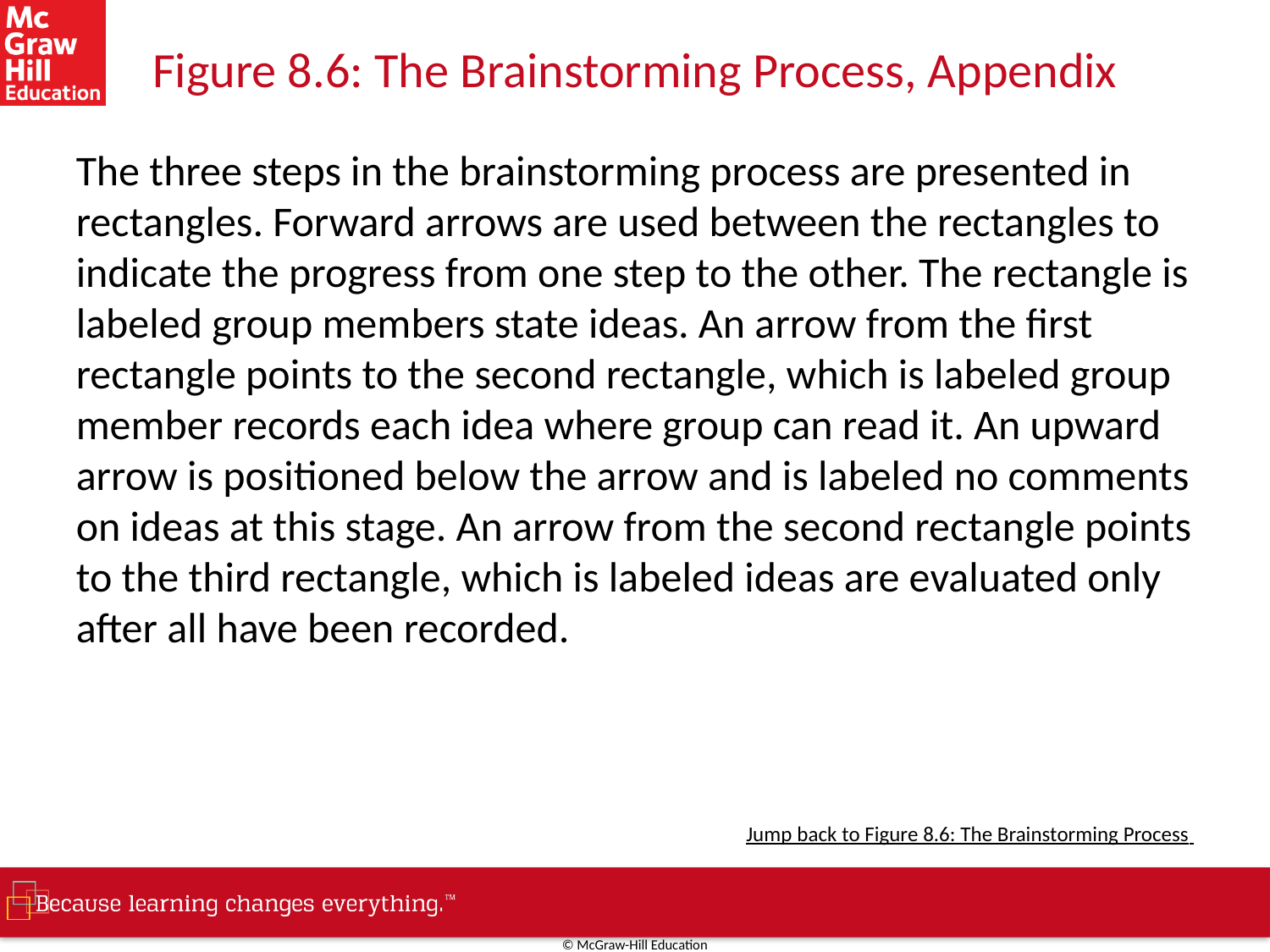

# Figure 8.6: The Brainstorming Process, Appendix
The three steps in the brainstorming process are presented in rectangles. Forward arrows are used between the rectangles to indicate the progress from one step to the other. The rectangle is labeled group members state ideas. An arrow from the first rectangle points to the second rectangle, which is labeled group member records each idea where group can read it. An upward arrow is positioned below the arrow and is labeled no comments on ideas at this stage. An arrow from the second rectangle points to the third rectangle, which is labeled ideas are evaluated only after all have been recorded.
Jump back to Figure 8.6: The Brainstorming Process